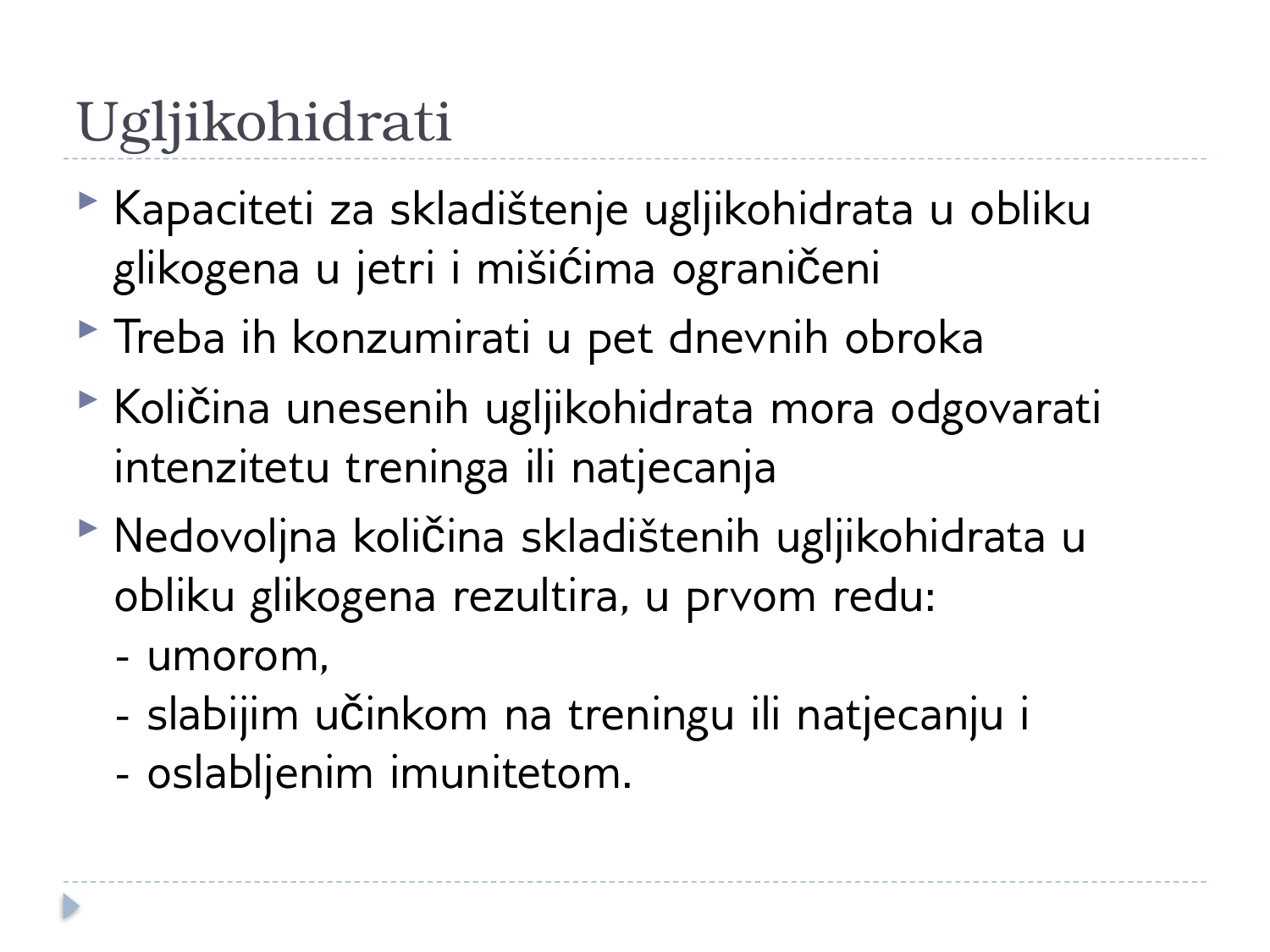

# Ugljikohidrati
Kapaciteti za skladištenje ugljikohidrata u obliku glikogena u jetri i mišićima ograničeni
Treba ih konzumirati u pet dnevnih obroka
Količina unesenih ugljikohidrata mora odgovarati intenzitetu treninga ili natjecanja
Nedovoljna količina skladištenih ugljikohidrata u obliku glikogena rezultira, u prvom redu:
- umorom,
- slabijim učinkom na treningu ili natjecanju i
- oslabljenim imunitetom.